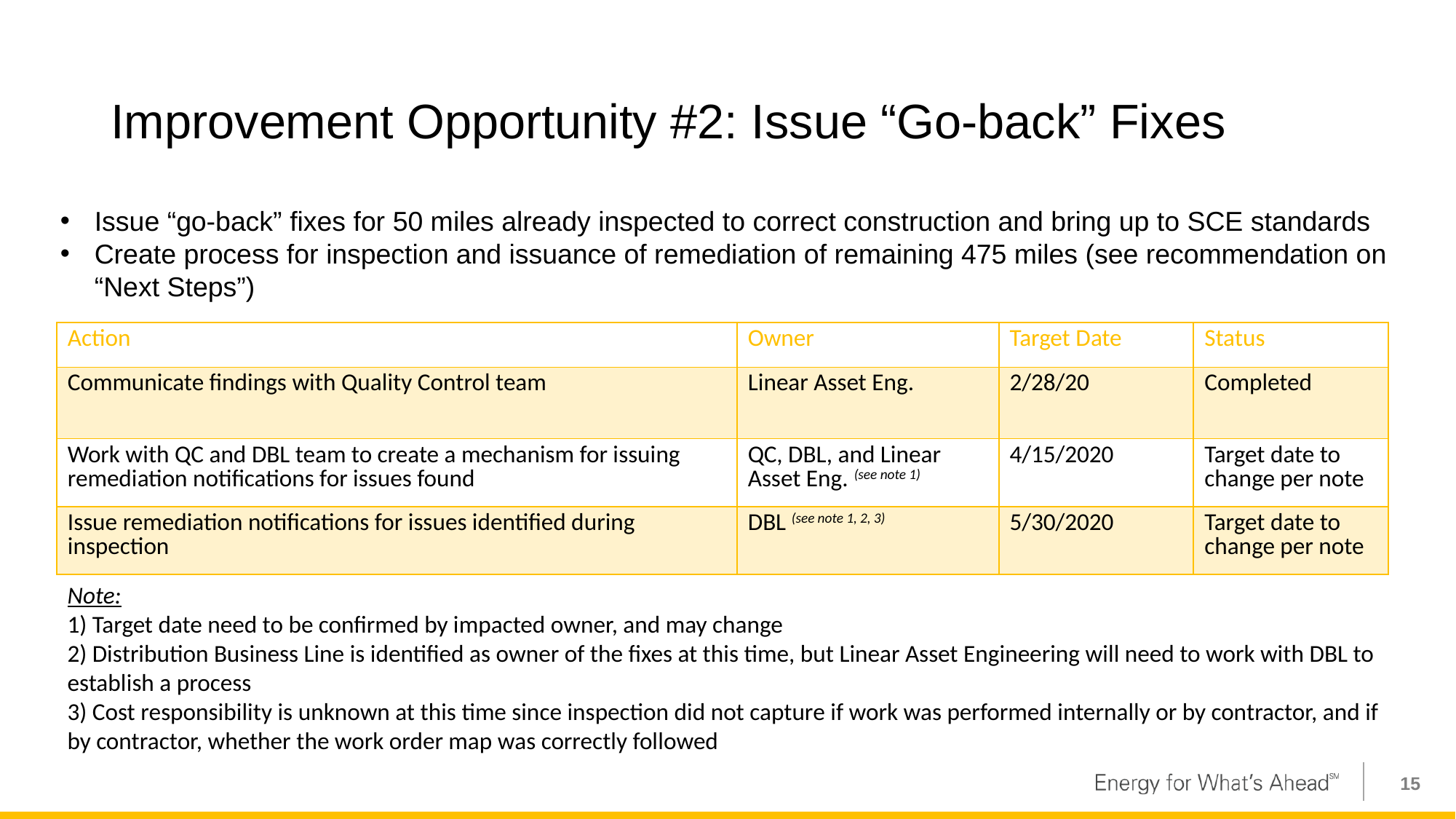

# Improvement Opportunity #2: Issue “Go-back” Fixes
Issue “go-back” fixes for 50 miles already inspected to correct construction and bring up to SCE standards
Create process for inspection and issuance of remediation of remaining 475 miles (see recommendation on “Next Steps”)
| Action | Owner | Target Date | Status |
| --- | --- | --- | --- |
| Communicate findings with Quality Control team | Linear Asset Eng. | 2/28/20 | Completed |
| Work with QC and DBL team to create a mechanism for issuing remediation notifications for issues found | QC, DBL, and Linear Asset Eng. (see note 1) | 4/15/2020 | Target date to change per note |
| Issue remediation notifications for issues identified during inspection | DBL (see note 1, 2, 3) | 5/30/2020 | Target date to change per note |
Note:
1) Target date need to be confirmed by impacted owner, and may change
2) Distribution Business Line is identified as owner of the fixes at this time, but Linear Asset Engineering will need to work with DBL to establish a process
3) Cost responsibility is unknown at this time since inspection did not capture if work was performed internally or by contractor, and if by contractor, whether the work order map was correctly followed
15